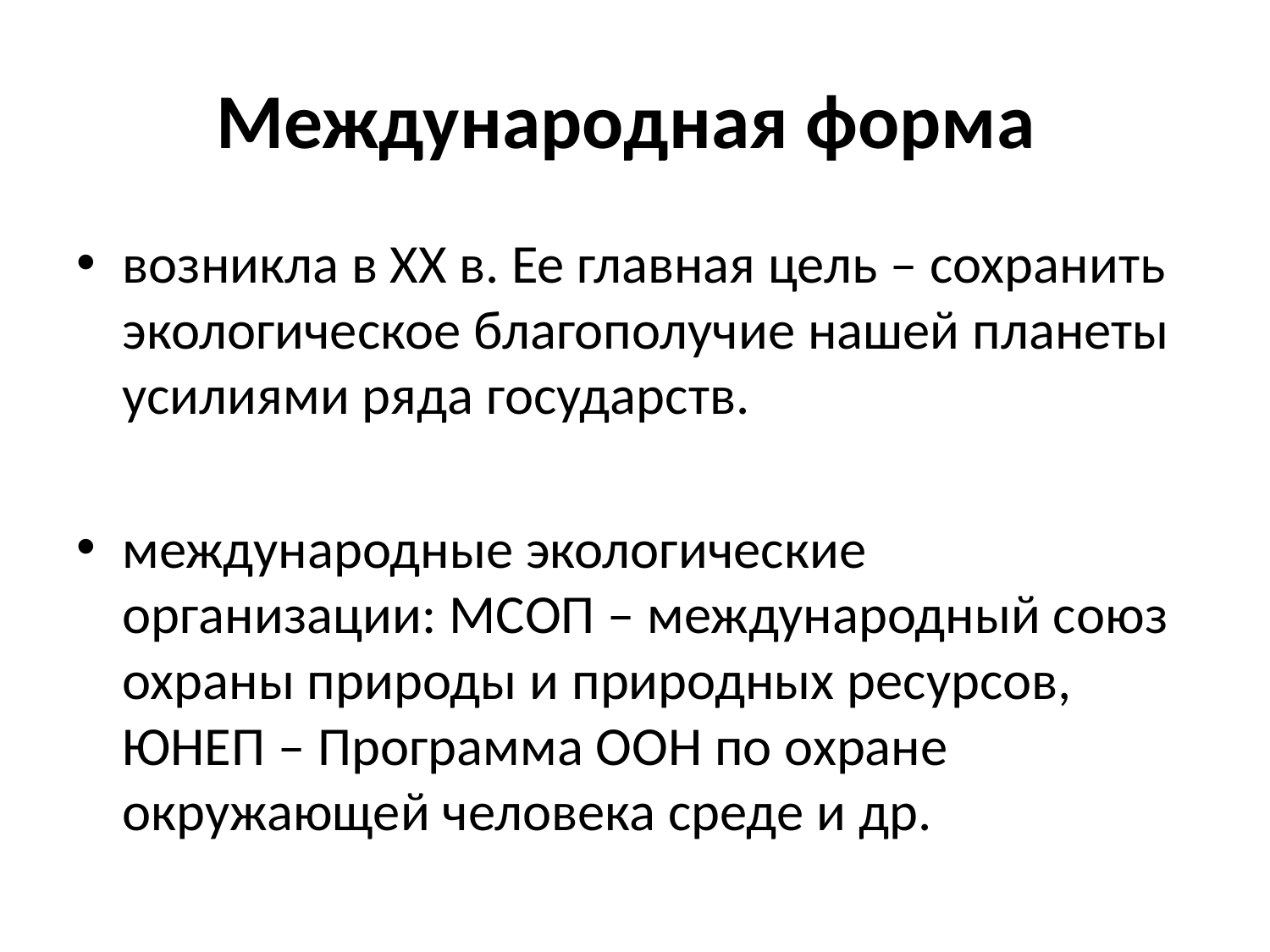

# Международная форма
возникла в ХХ в. Ее главная цель – сохранить экологическое благополучие нашей планеты усилиями ряда государств.

международные экологические организации: МСОП – международный союз охраны природы и природных ресурсов, ЮНЕП – Программа ООН по охране окружающей человека среде и др.